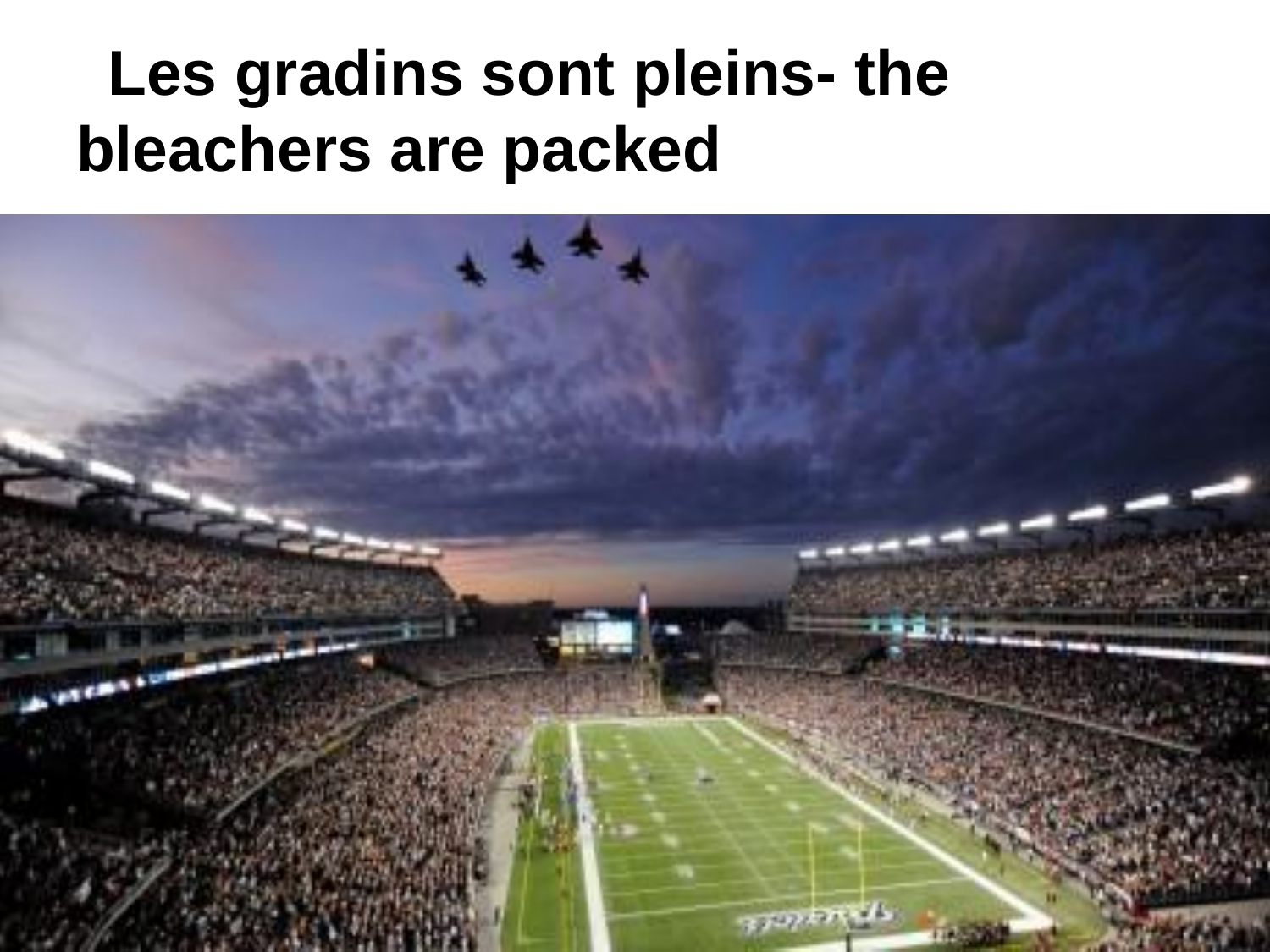

# Les gradins sont pleins- the bleachers are packed